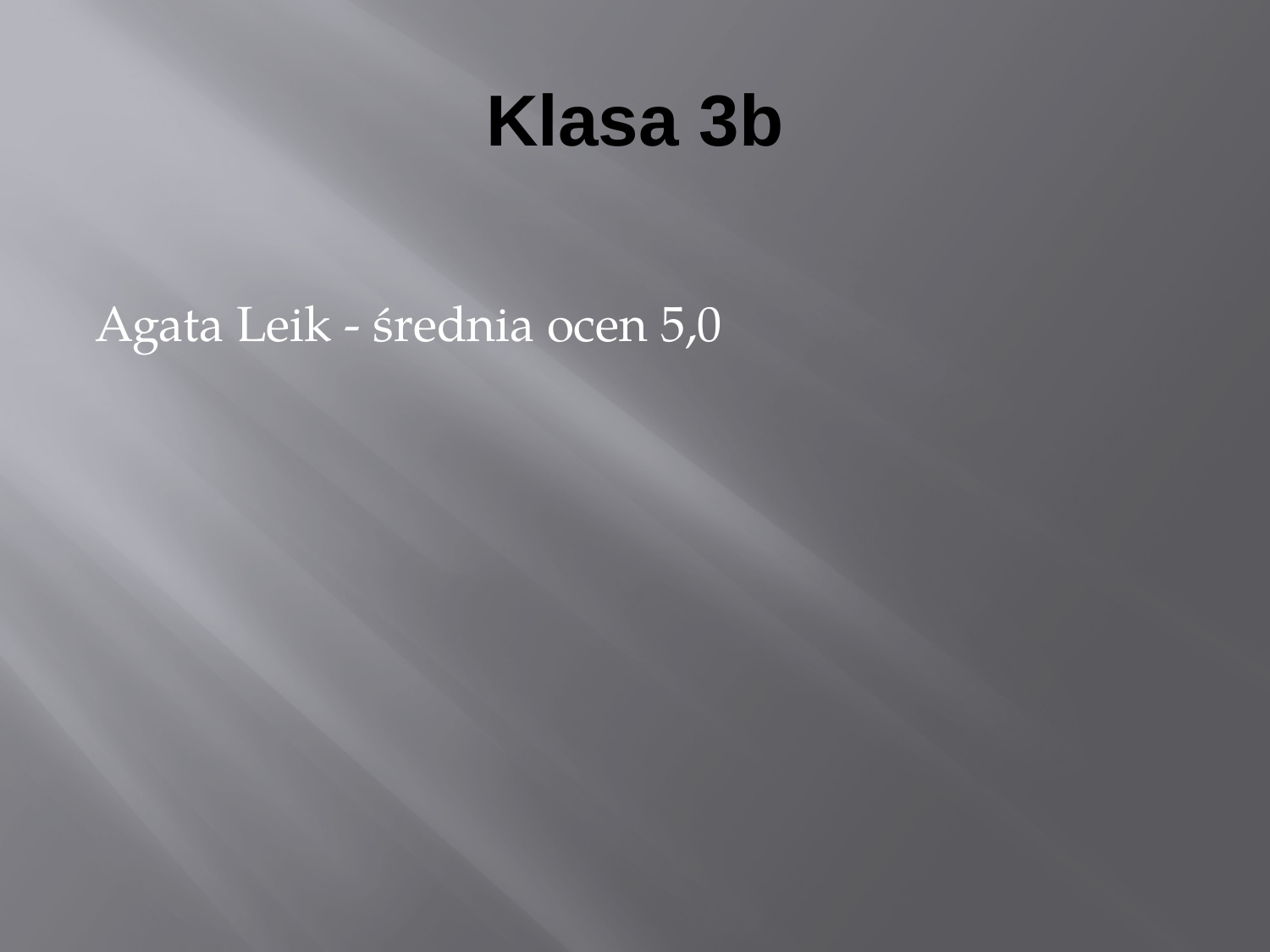

# Klasa 3b
Agata Leik - średnia ocen 5,0